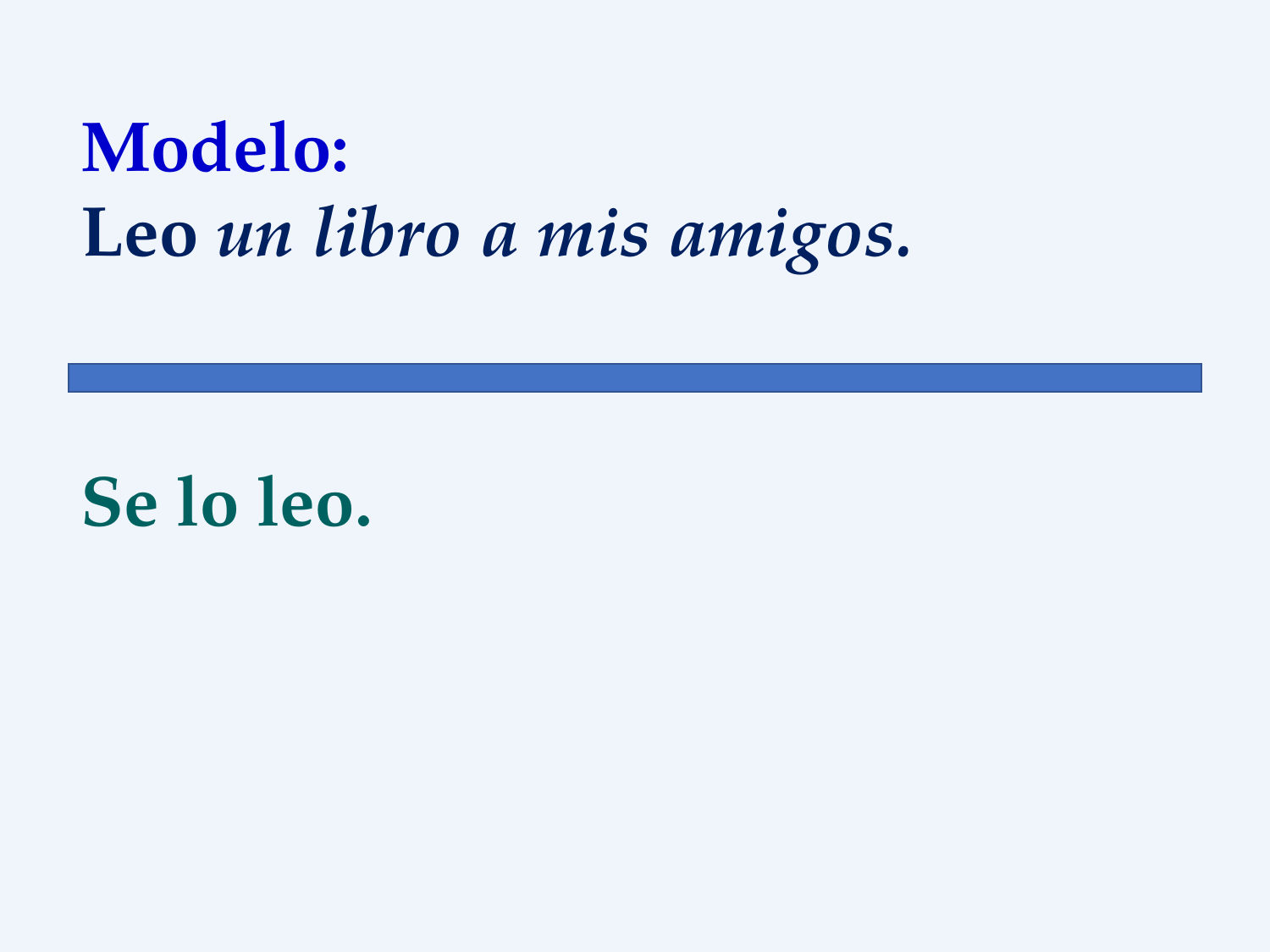

Modelo:
Leo un libro a mis amigos.

Se lo leo.